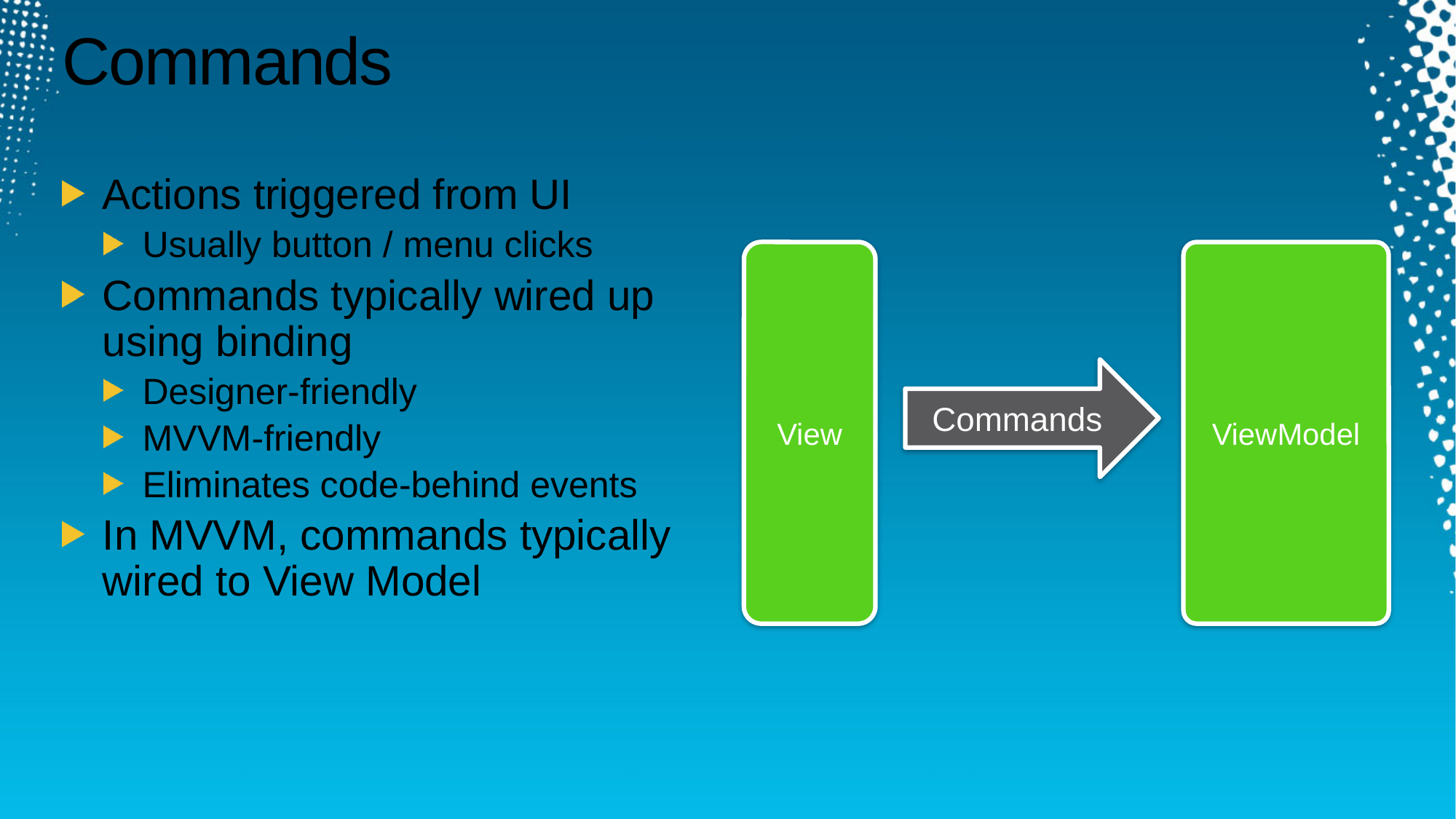

# Commands
Actions triggered from UI
Usually button / menu clicks
Commands typically wired up using binding
Designer-friendly
MVVM-friendly
Eliminates code-behind events
In MVVM, commands typically wired to View Model

ViewModel
View
Commands